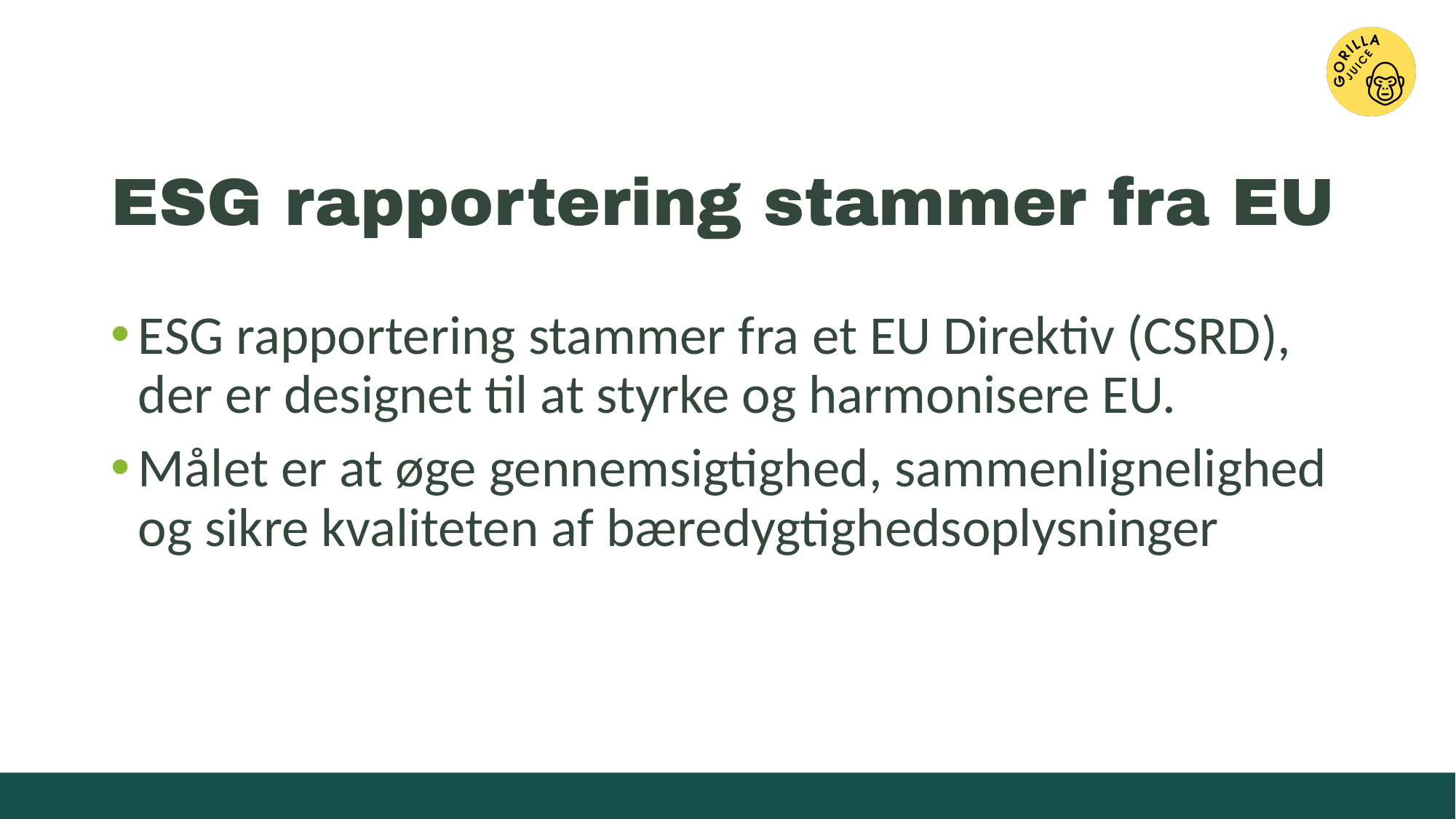

# ESG rapportering stammer fra EU
ESG rapportering stammer fra et EU Direktiv (CSRD), der er designet til at styrke og harmonisere EU.
Målet er at øge gennemsigtighed, sammenlignelighed og sikre kvaliteten af bæredygtighedsoplysninger